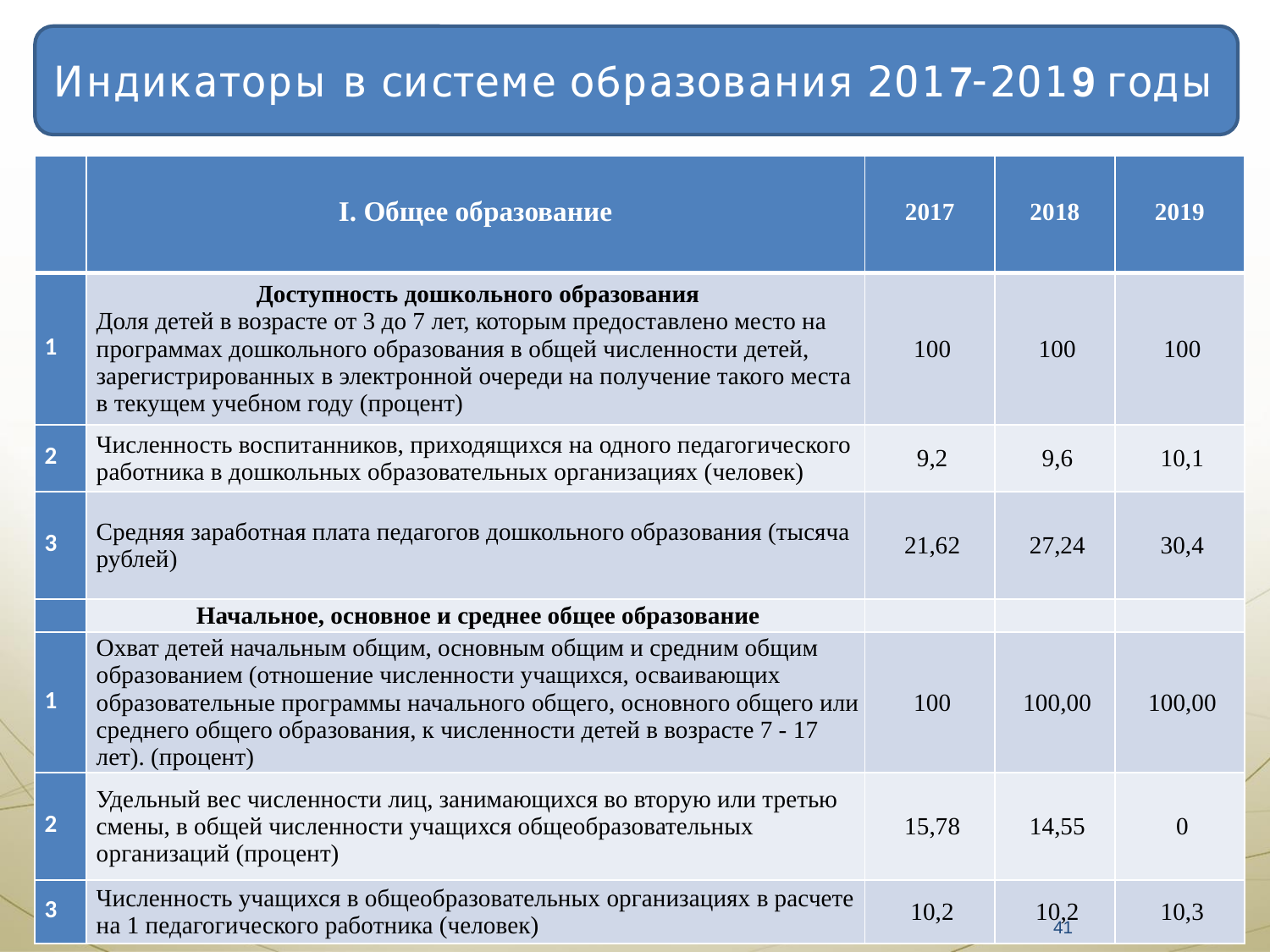

Индикаторы в системе образования 2017-2019 годы
|  | I. Общее образование | 2017 | 2018 | 2019 |
| --- | --- | --- | --- | --- |
| 1 | Доступность дошкольного образования Доля детей в возрасте от 3 до 7 лет, которым предоставлено место на программах дошкольного образования в общей численности детей, зарегистрированных в электронной очереди на получение такого места в текущем учебном году (процент) | 100 | 100 | 100 |
| 2 | Численность воспитанников, приходящихся на одного педагогического работника в дошкольных образовательных организациях (человек) | 9,2 | 9,6 | 10,1 |
| 3 | Средняя заработная плата педагогов дошкольного образования (тысяча рублей) | 21,62 | 27,24 | 30,4 |
|  | Начальное, основное и среднее общее образование |  |  |  |
| 1 | Охват детей начальным общим, основным общим и средним общим образованием (отношение численности учащихся, осваивающих образовательные программы начального общего, основного общего или среднего общего образования, к численности детей в возрасте 7 - 17 лет). (процент) | 100 | 100,00 | 100,00 |
| 2 | Удельный вес численности лиц, занимающихся во вторую или третью смены, в общей численности учащихся общеобразовательных организаций (процент) | 15,78 | 14,55 | 0 |
| 3 | Численность учащихся в общеобразовательных организациях в расчете на 1 педагогического работника (человек) | 10,2 | 10,2 | 10,3 |

41